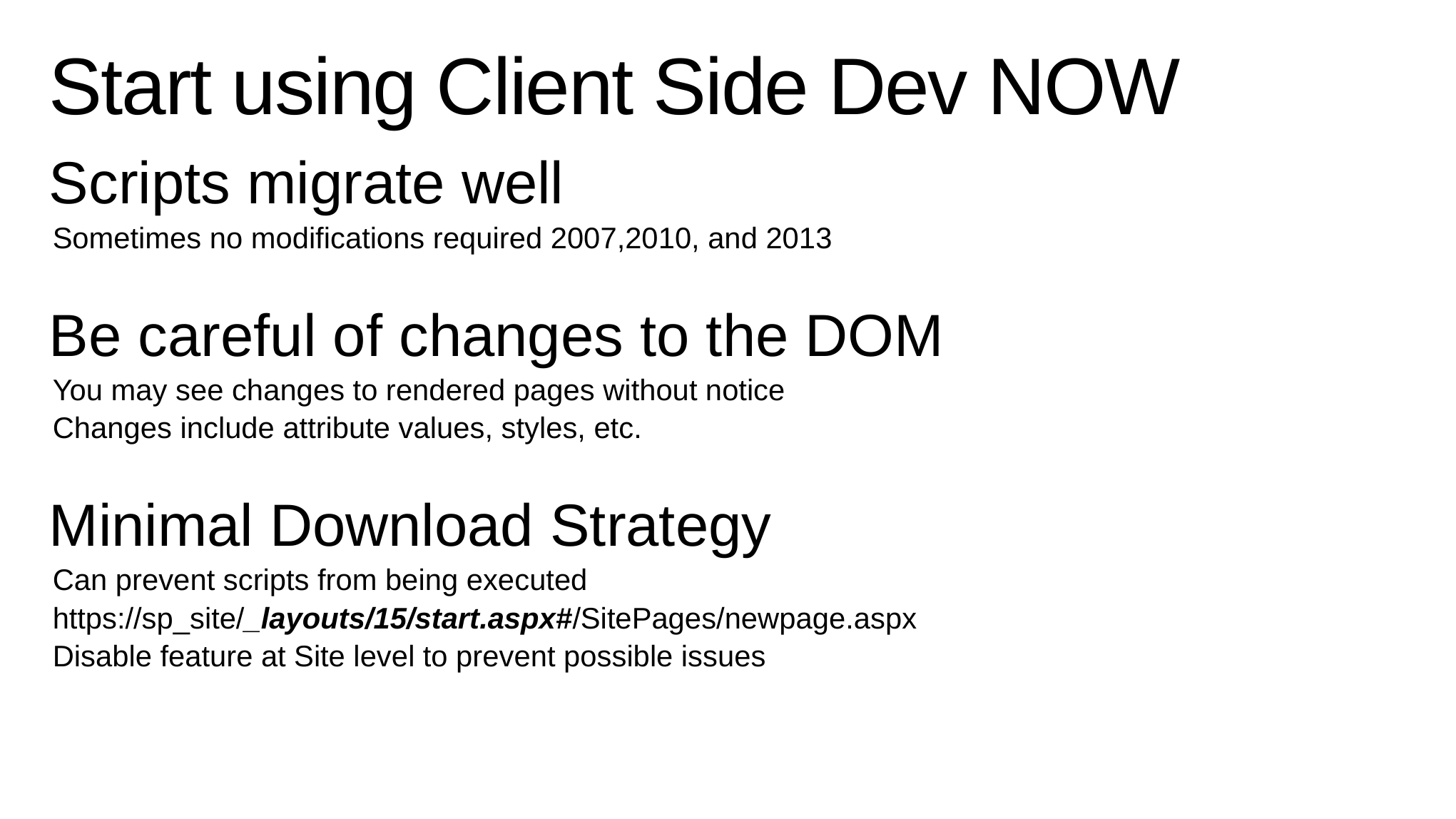

# Start using Client Side Dev NOW
Scripts migrate well
Sometimes no modifications required 2007,2010, and 2013

Be careful of changes to the DOM
You may see changes to rendered pages without notice
Changes include attribute values, styles, etc.

Minimal Download Strategy
Can prevent scripts from being executed
https://sp_site/_layouts/15/start.aspx#/SitePages/newpage.aspx
Disable feature at Site level to prevent possible issues